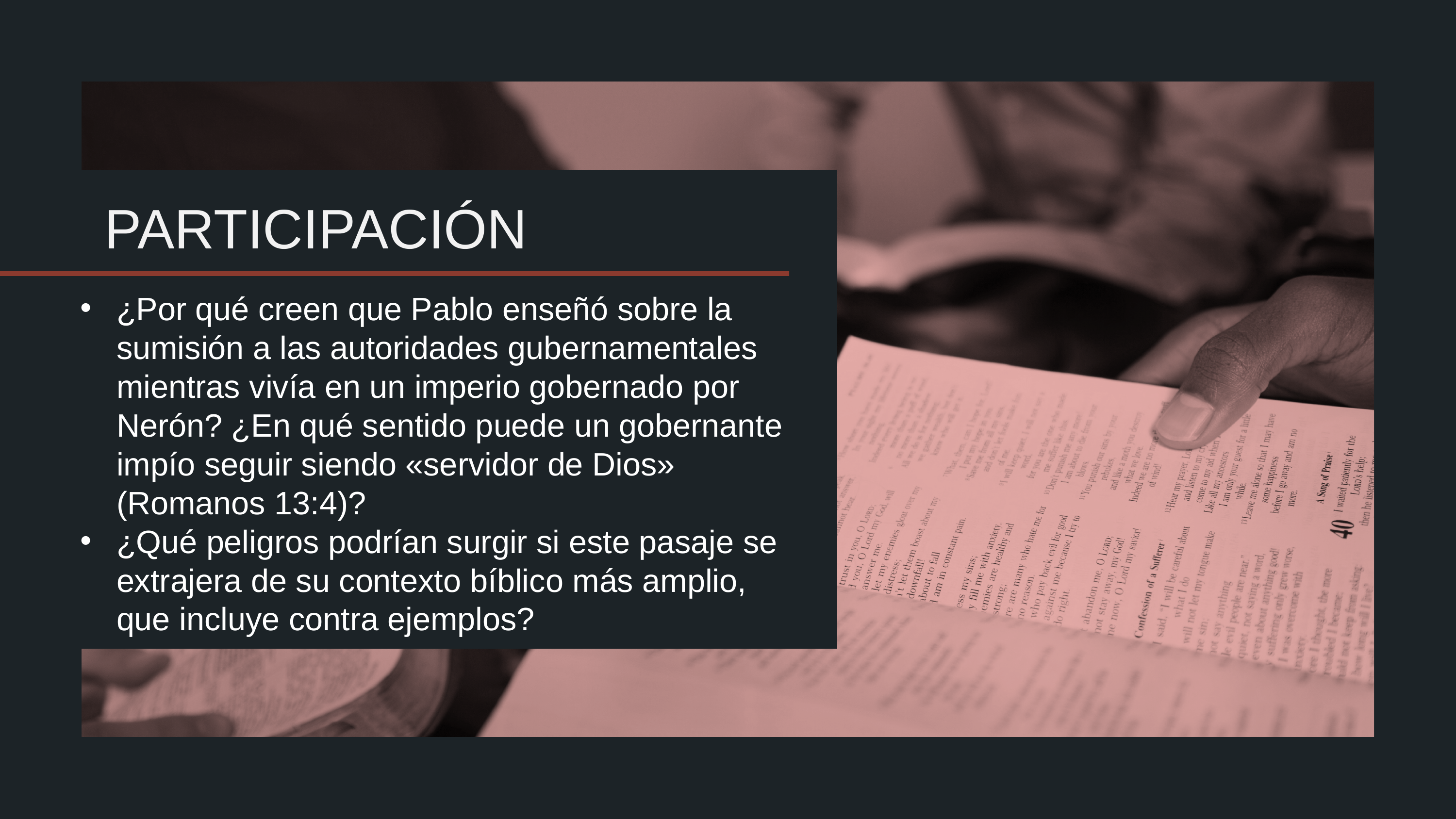

¿Por qué creen que Pablo enseñó sobre la sumisión a las autoridades gubernamentales mientras vivía en un imperio gobernado por Nerón? ¿En qué sentido puede un gobernante impío seguir siendo «servidor de Dios» (Romanos 13:4)?
¿Qué peligros podrían surgir si este pasaje se extrajera de su contexto bíblico más amplio, que incluye contra ejemplos?